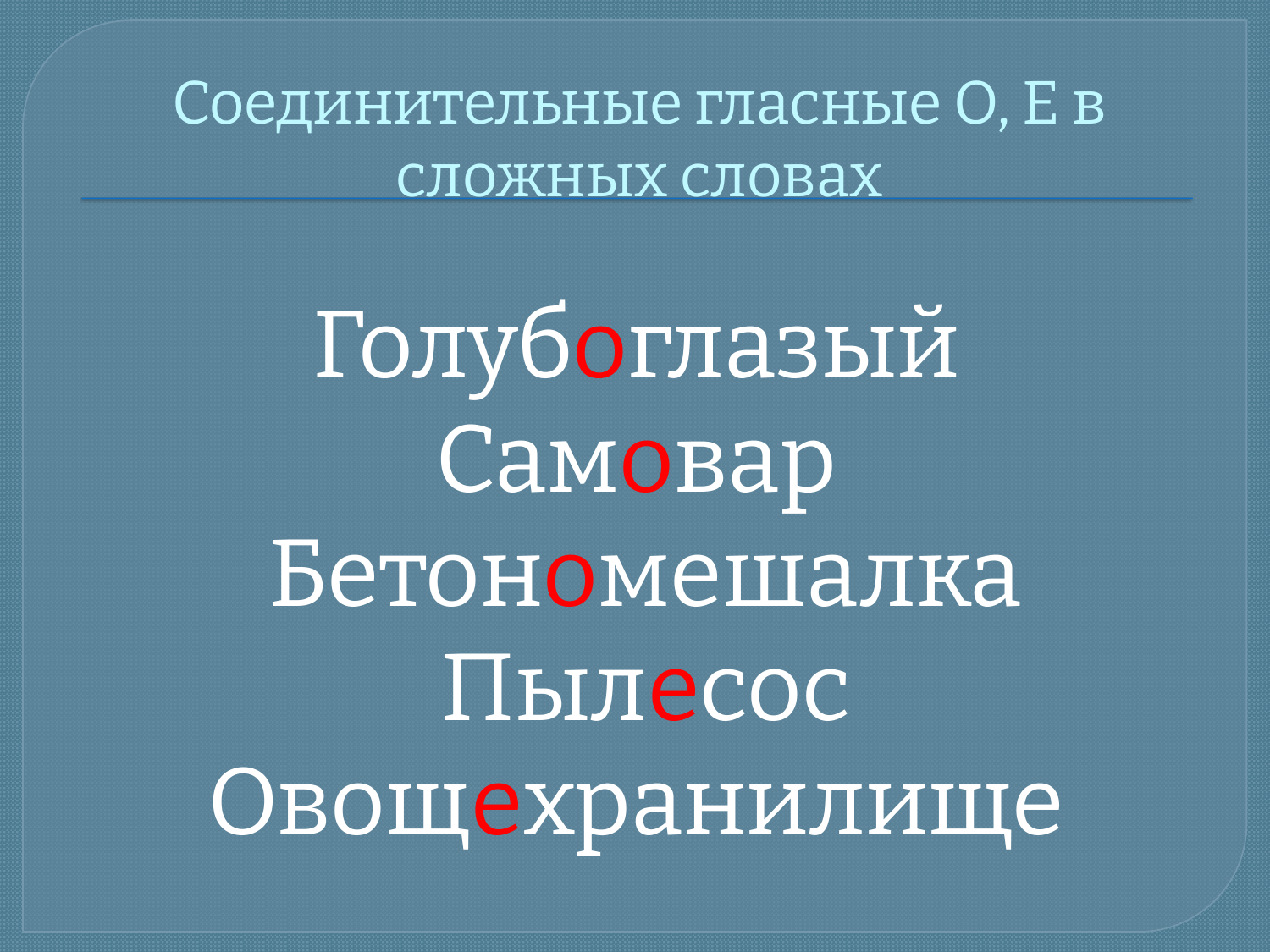

# Соединительные гласные О, Е в сложных словах
Голубоглазый
Самовар
 Бетономешалка
 Пылесос
Овощехранилище